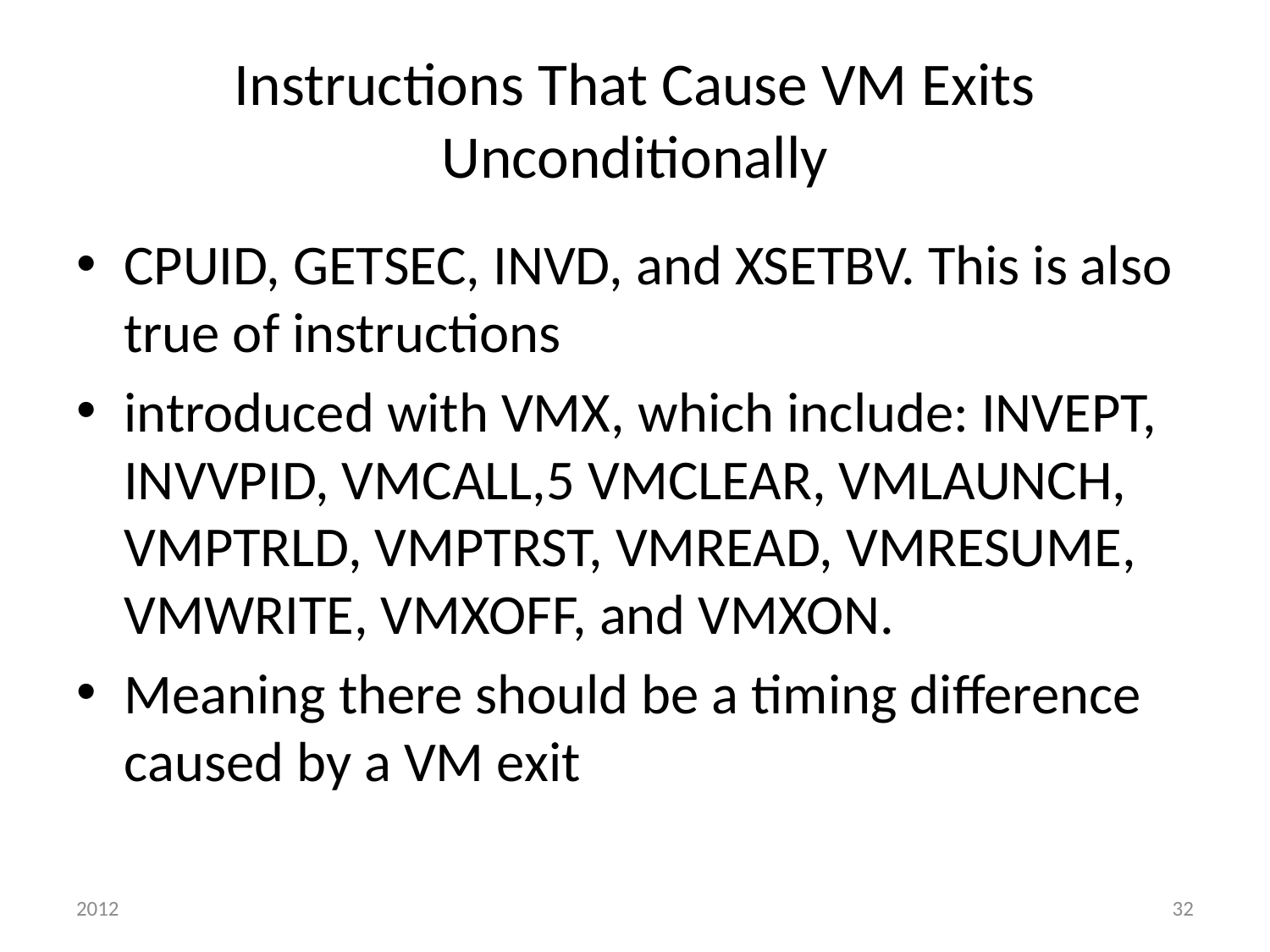

# Instructions That Cause VM Exits Unconditionally
CPUID, GETSEC, INVD, and XSETBV. This is also true of instructions
introduced with VMX, which include: INVEPT, INVVPID, VMCALL,5 VMCLEAR, VMLAUNCH, VMPTRLD, VMPTRST, VMREAD, VMRESUME, VMWRITE, VMXOFF, and VMXON.
Meaning there should be a timing difference caused by a VM exit
2012

32